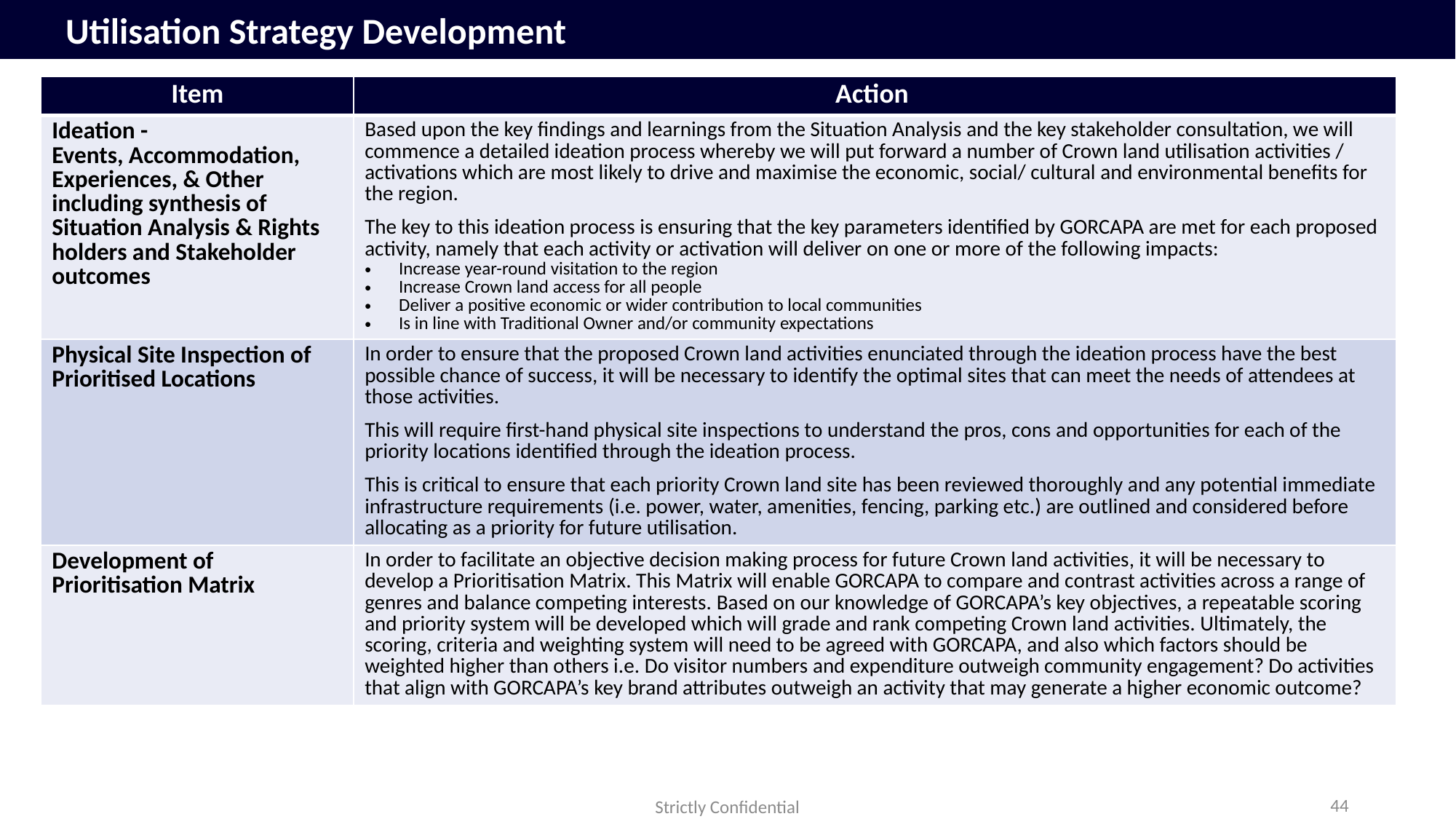

Utilisation Strategy Development
| Item | Action |
| --- | --- |
| Ideation -   Events, Accommodation, Experiences, & Other including synthesis of Situation Analysis & Rights holders and Stakeholder outcomes | Based upon the key findings and learnings from the Situation Analysis and the key stakeholder consultation, we will commence a detailed ideation process whereby we will put forward a number of Crown land utilisation activities / activations which are most likely to drive and maximise the economic, social/ cultural and environmental benefits for the region.  The key to this ideation process is ensuring that the key parameters identified by GORCAPA are met for each proposed activity, namely that each activity or activation will deliver on one or more of the following impacts: Increase year-round visitation to the region Increase Crown land access for all people Deliver a positive economic or wider contribution to local communities Is in line with Traditional Owner and/or community expectations |
| Physical Site Inspection of Prioritised Locations | In order to ensure that the proposed Crown land activities enunciated through the ideation process have the best possible chance of success, it will be necessary to identify the optimal sites that can meet the needs of attendees at those activities. This will require first-hand physical site inspections to understand the pros, cons and opportunities for each of the priority locations identified through the ideation process.  This is critical to ensure that each priority Crown land site has been reviewed thoroughly and any potential immediate infrastructure requirements (i.e. power, water, amenities, fencing, parking etc.) are outlined and considered before allocating as a priority for future utilisation. |
| Development of Prioritisation Matrix | In order to facilitate an objective decision making process for future Crown land activities, it will be necessary to develop a Prioritisation Matrix. This Matrix will enable GORCAPA to compare and contrast activities across a range of genres and balance competing interests. Based on our knowledge of GORCAPA’s key objectives, a repeatable scoring and priority system will be developed which will grade and rank competing Crown land activities. Ultimately, the scoring, criteria and weighting system will need to be agreed with GORCAPA, and also which factors should be weighted higher than others i.e. Do visitor numbers and expenditure outweigh community engagement? Do activities that align with GORCAPA’s key brand attributes outweigh an activity that may generate a higher economic outcome? |
44
Strictly Confidential